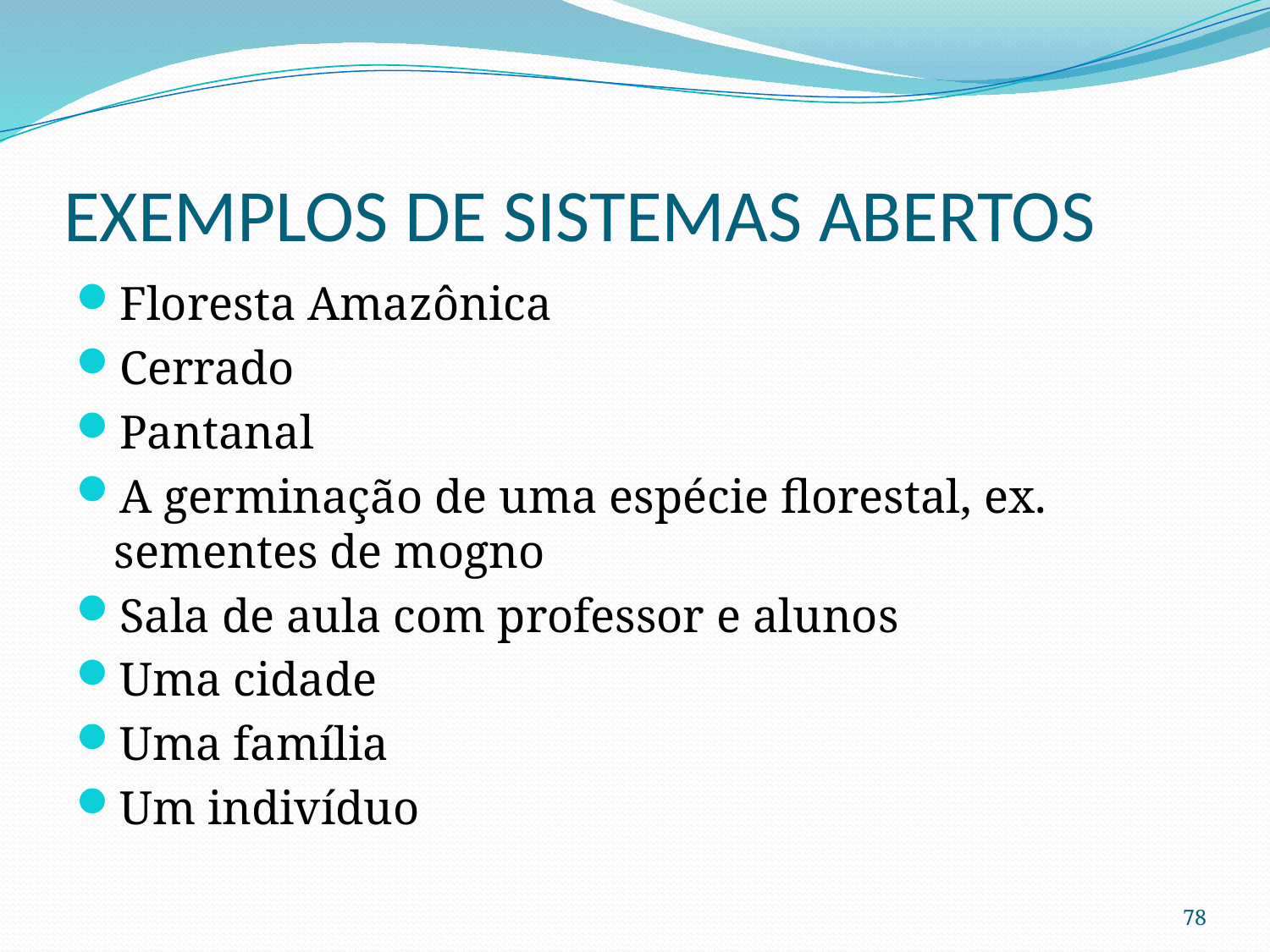

# EXEMPLOS DE SISTEMAS ABERTOS
Floresta Amazônica
Cerrado
Pantanal
A germinação de uma espécie florestal, ex. sementes de mogno
Sala de aula com professor e alunos
Uma cidade
Uma família
Um indivíduo
78